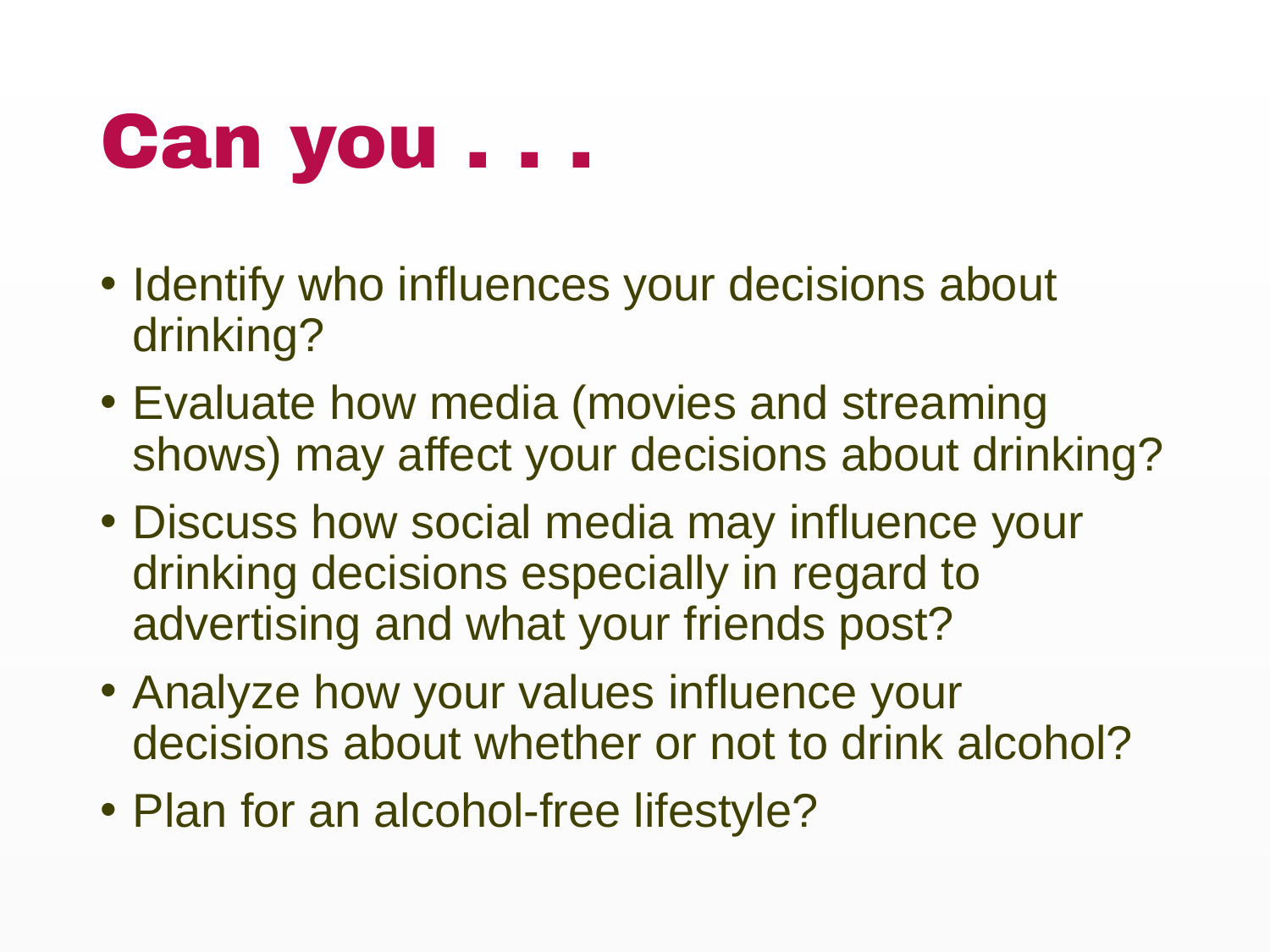

# Can you . . .
Identify who influences your decisions about drinking?
Evaluate how media (movies and streaming shows) may affect your decisions about drinking?
Discuss how social media may influence your drinking decisions especially in regard to advertising and what your friends post?
Analyze how your values influence your decisions about whether or not to drink alcohol?
Plan for an alcohol-free lifestyle?